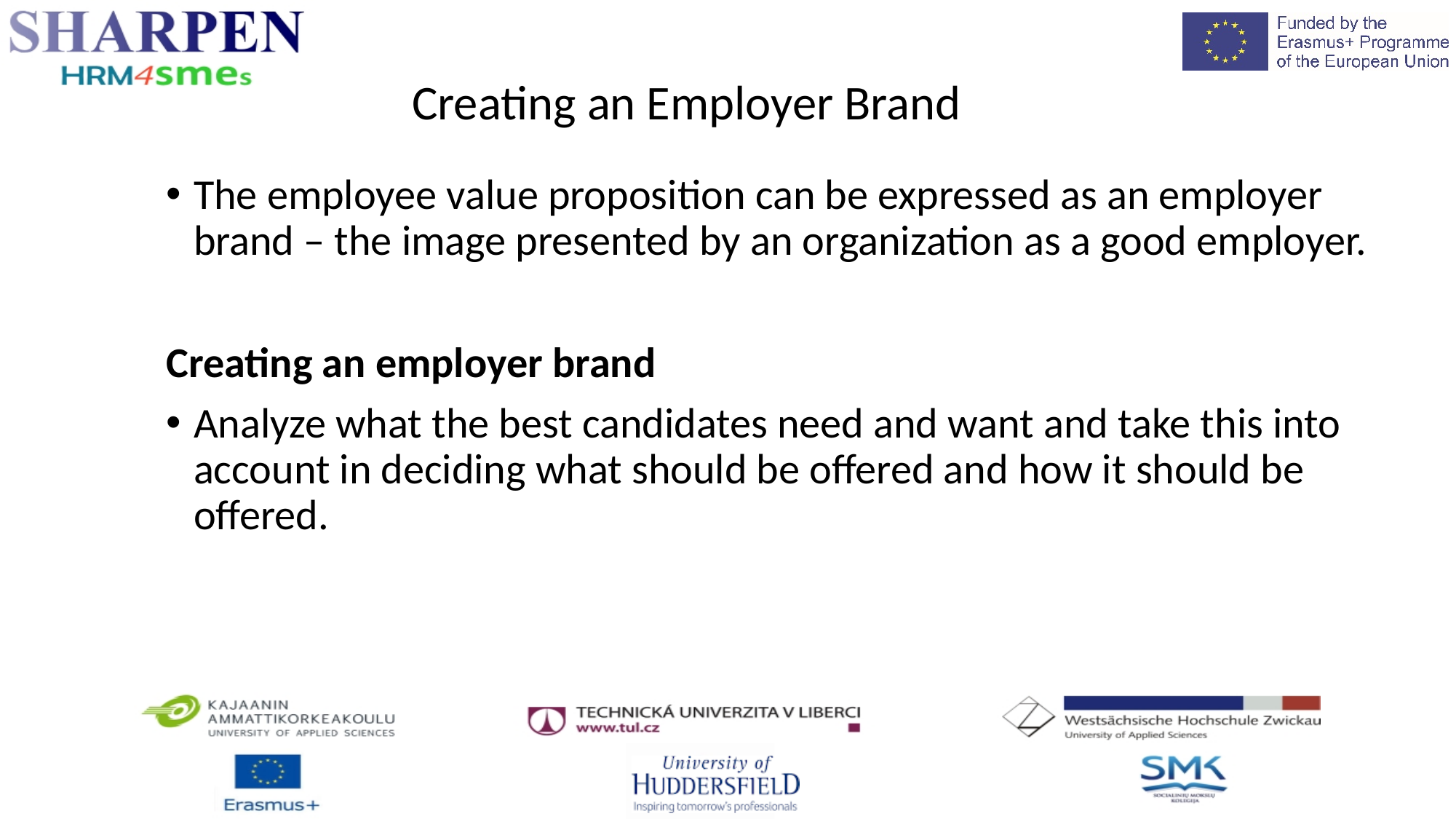

# Creating an Employer Brand
The employee value proposition can be expressed as an employer brand – the image presented by an organization as a good employer.

Creating an employer brand
Analyze what the best candidates need and want and take this into account in deciding what should be offered and how it should be offered.